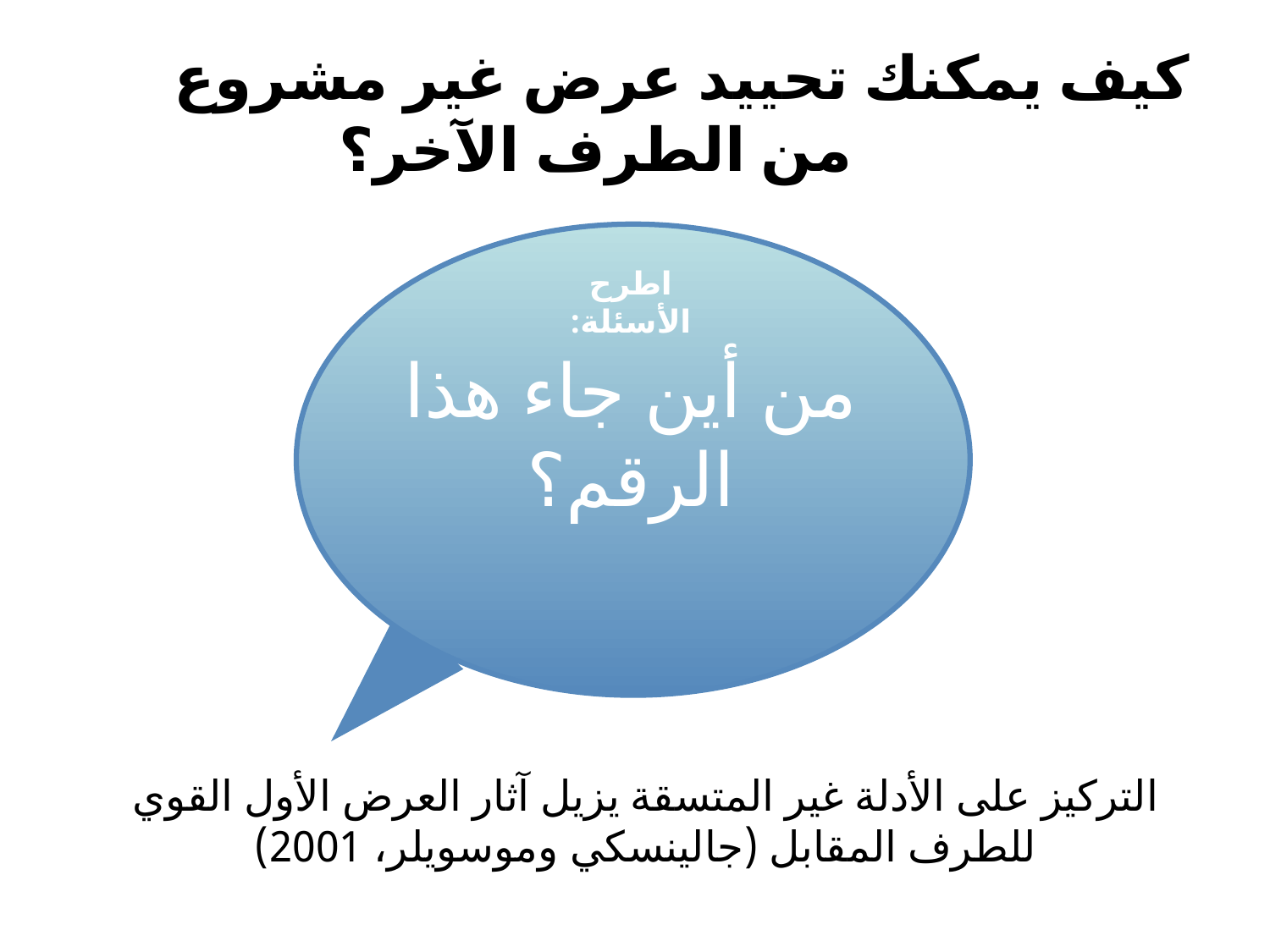

# كيف يمكنك تحييد عرض غير مشروع            من الطرف الآخر؟
المشروعية

اطرح الأسئلة:
من أين جاء هذا الرقم؟
التركيز على الأدلة غير المتسقة يزيل آثار العرض الأول القوي للطرف المقابل (جالينسكي وموسويلر، 2001)